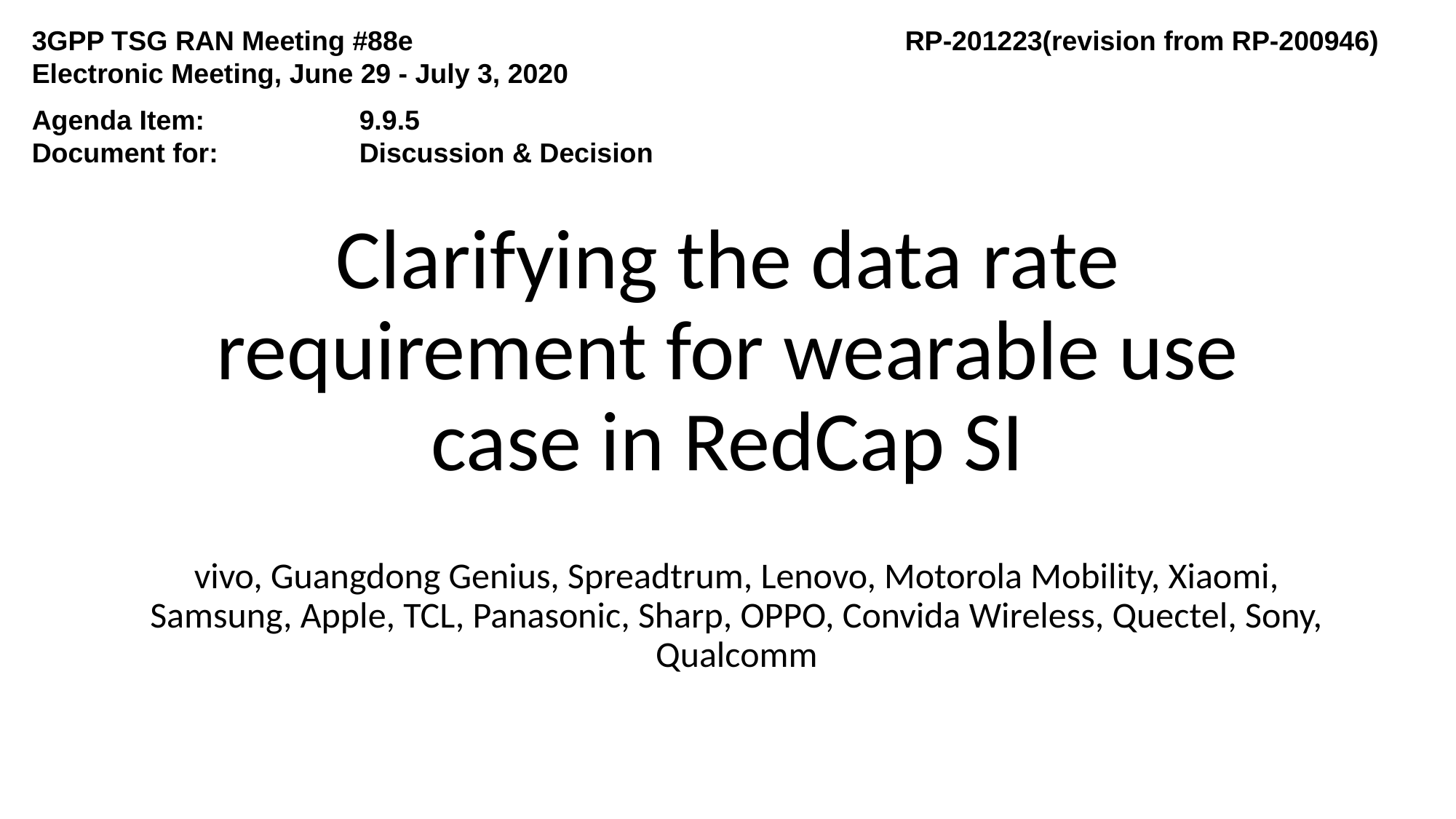

3GPP TSG RAN Meeting #88e					RP-201223(revision from RP-200946)
Electronic Meeting, June 29 - July 3, 2020
Agenda Item:		9.9.5
Document for:		Discussion & Decision
# Clarifying the data rate requirement for wearable use case in RedCap SI
vivo, Guangdong Genius, Spreadtrum, Lenovo, Motorola Mobility, Xiaomi, Samsung, Apple, TCL, Panasonic, Sharp, OPPO, Convida Wireless, Quectel, Sony, Qualcomm